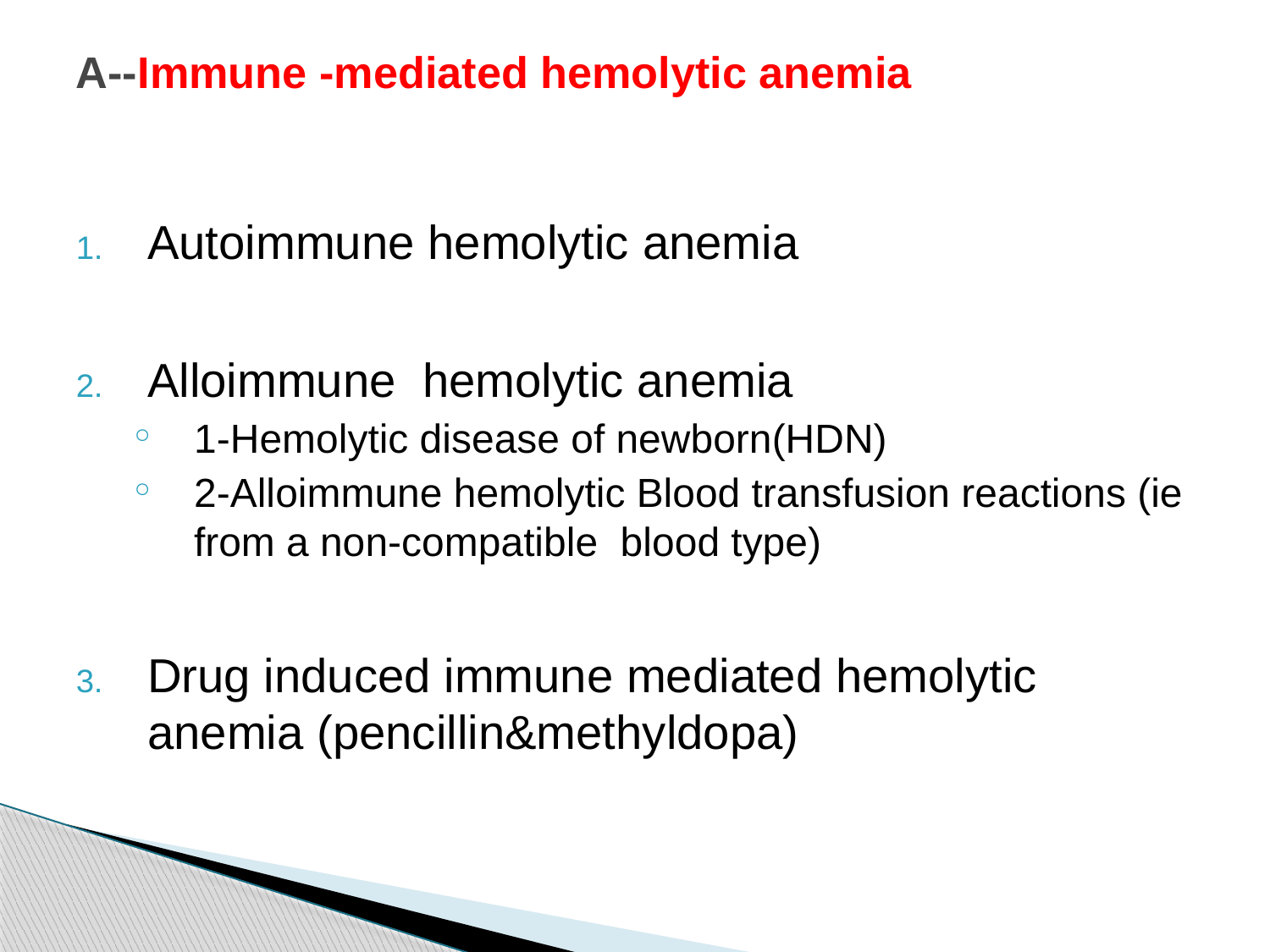

# A--Immune -mediated hemolytic anemia
Autoimmune hemolytic anemia

Alloimmune  hemolytic anemia
1-Hemolytic disease of newborn(HDN)
2-Alloimmune hemolytic Blood transfusion reactions (ie from a non-compatible  blood type)

Drug induced immune mediated hemolytic anemia (pencillin&methyldopa)